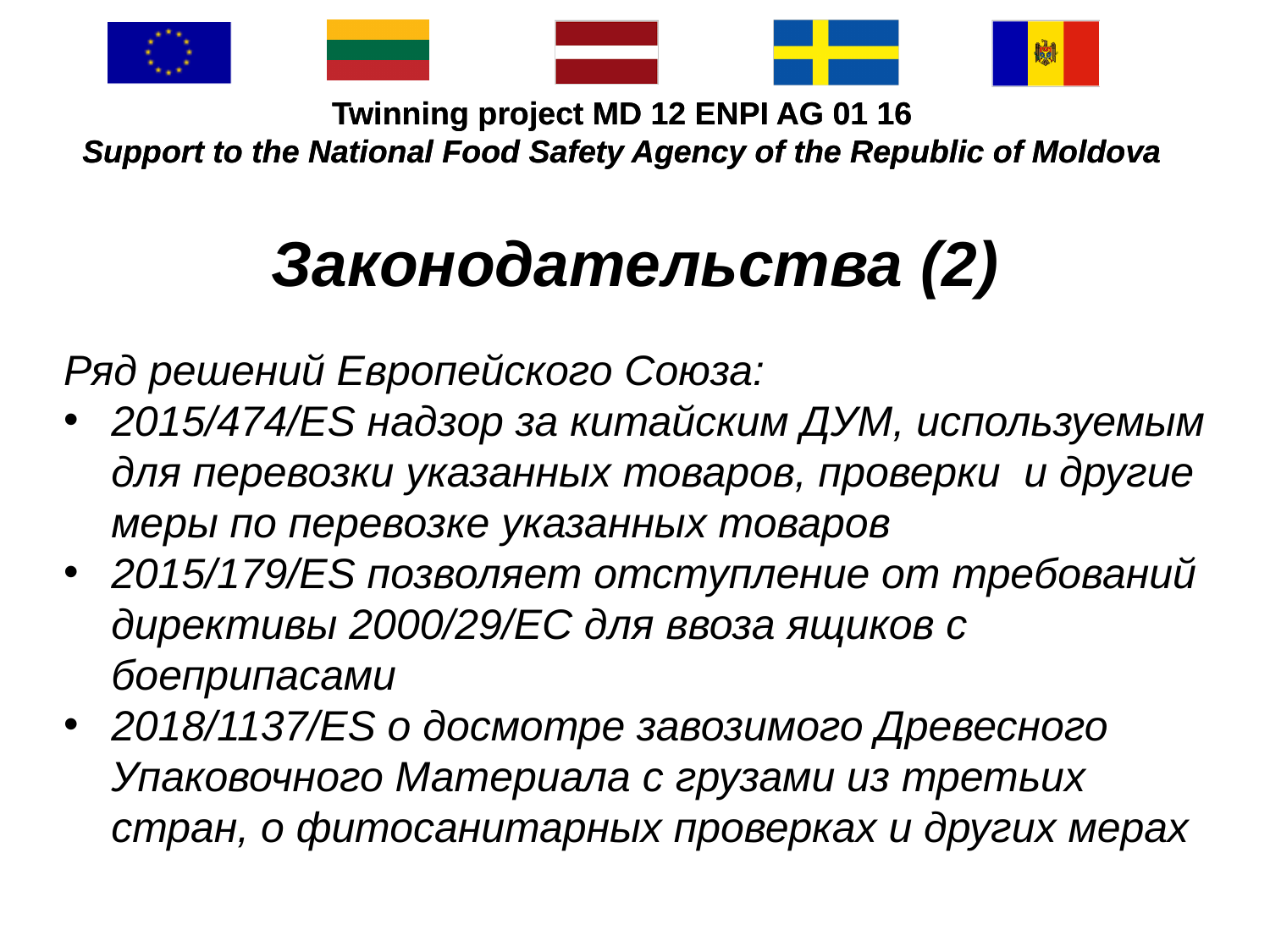

#
Законодательства (2)
Ряд решений Европейского Союза:
2015/474/ES надзор за китайским ДУМ, используемым для перевозки указанных товаров, проверки  и другие меры по перевозке указанных товаров
2015/179/ES позволяет отступление от требований директивы 2000/29/ЕС для ввоза ящиков с боеприпасами
2018/1137/ES о досмотре завозимого Древесного Упаковочного Материала с грузами из третьих стран, о фитосанитарных проверках и других мерах